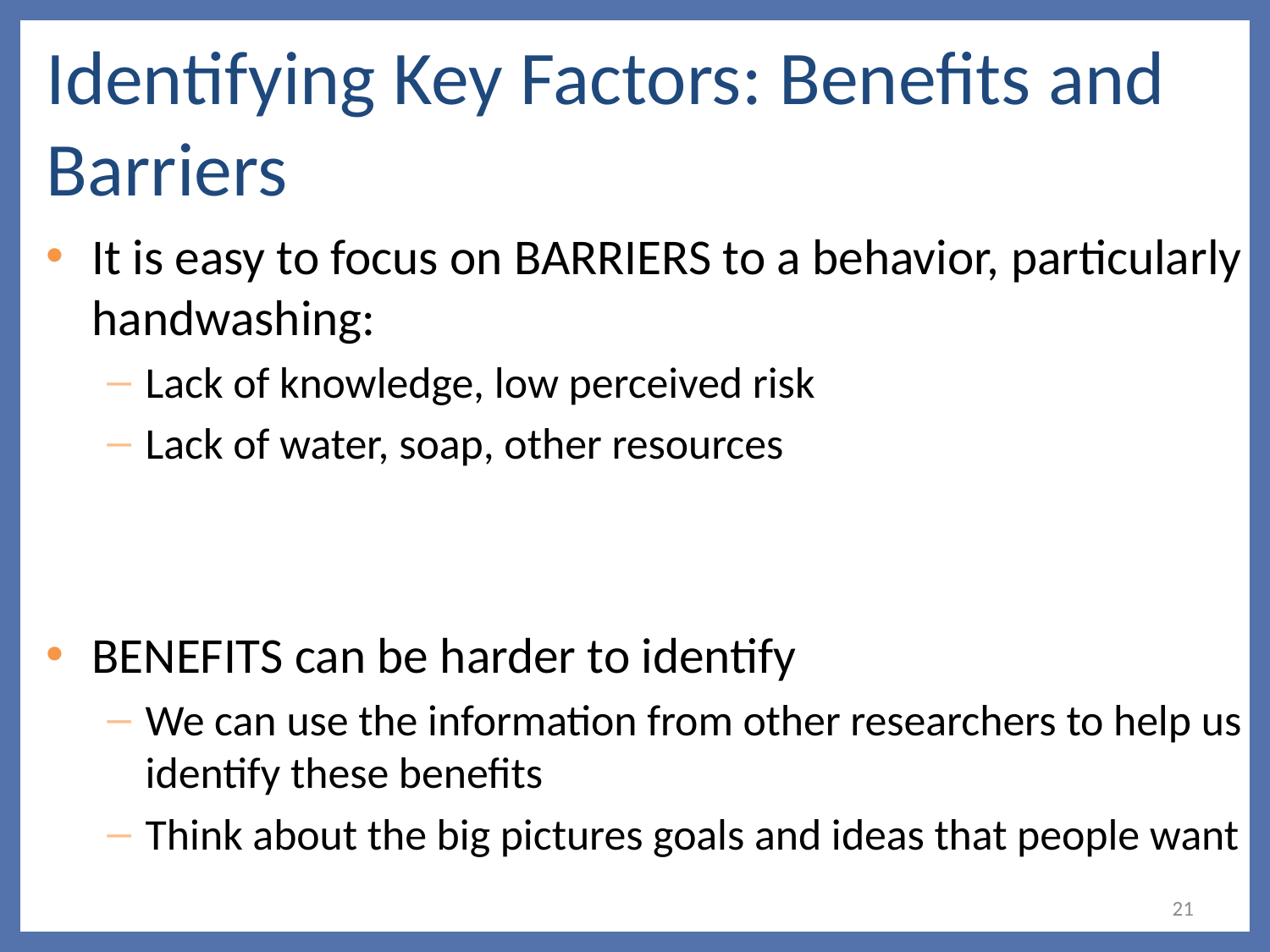

# Identifying Key Factors: Benefits and Barriers
It is easy to focus on BARRIERS to a behavior, particularly handwashing:
Lack of knowledge, low perceived risk
Lack of water, soap, other resources

BENEFITS can be harder to identify
We can use the information from other researchers to help us identify these benefits
Think about the big pictures goals and ideas that people want

21